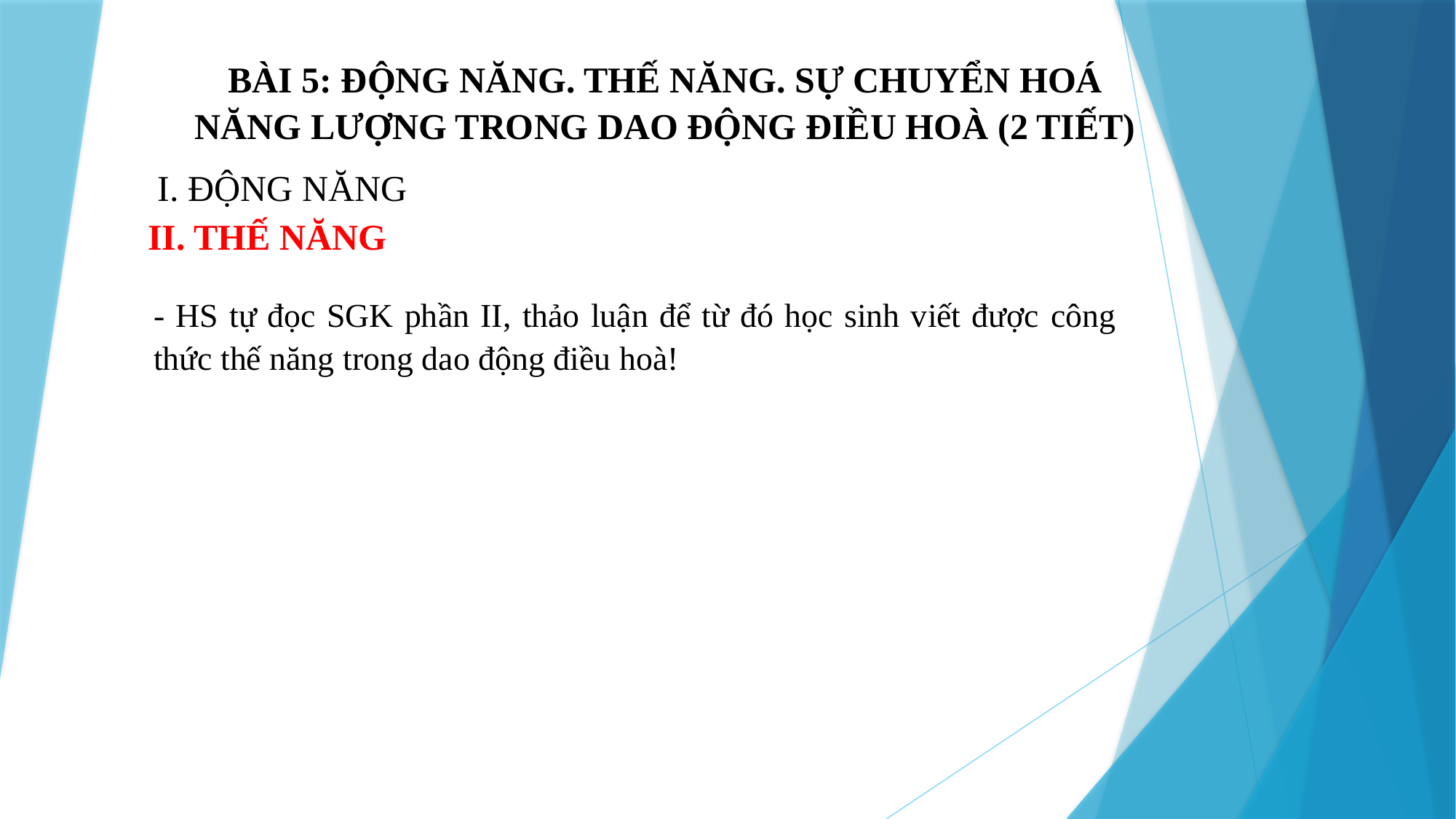

BÀI 5: ĐỘNG NĂNG. THẾ NĂNG. SỰ CHUYỂN HOÁ NĂNG LƯỢNG TRONG DAO ĐỘNG ĐIỀU HOÀ (2 TIẾT)

I. ĐỘNG NĂNG

II. THẾ NĂNG

- HS tự đọc SGK phần II, thảo luận để từ đó học sinh viết được công thức thế năng trong dao động điều hoà!